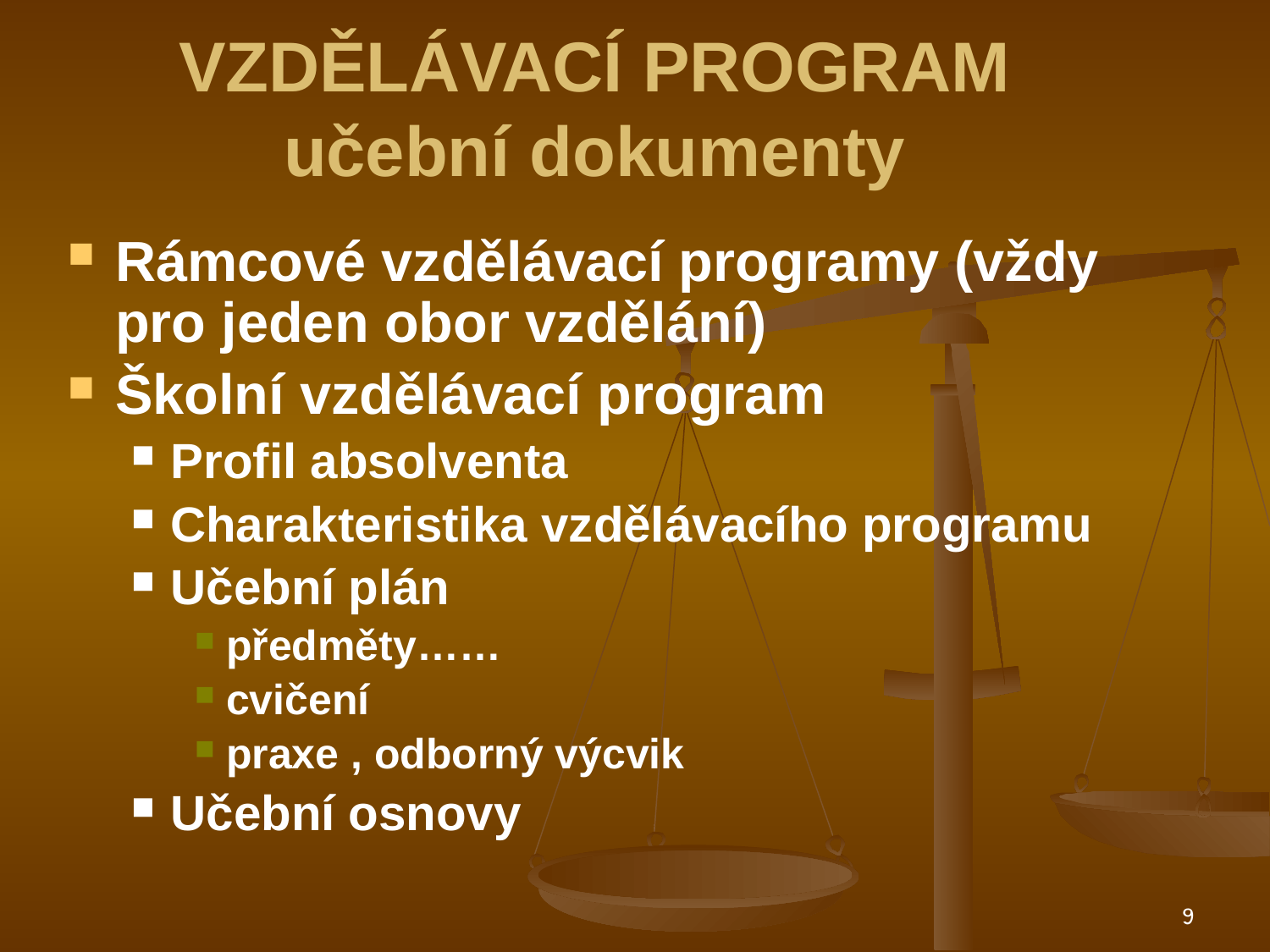

# VZDĚLÁVACÍ PROGRAM učební dokumenty
Rámcové vzdělávací programy (vždy pro jeden obor vzdělání)
Školní vzdělávací program
Profil absolventa
Charakteristika vzdělávacího programu
Učební plán
předměty……
cvičení
praxe , odborný výcvik
Učební osnovy
9